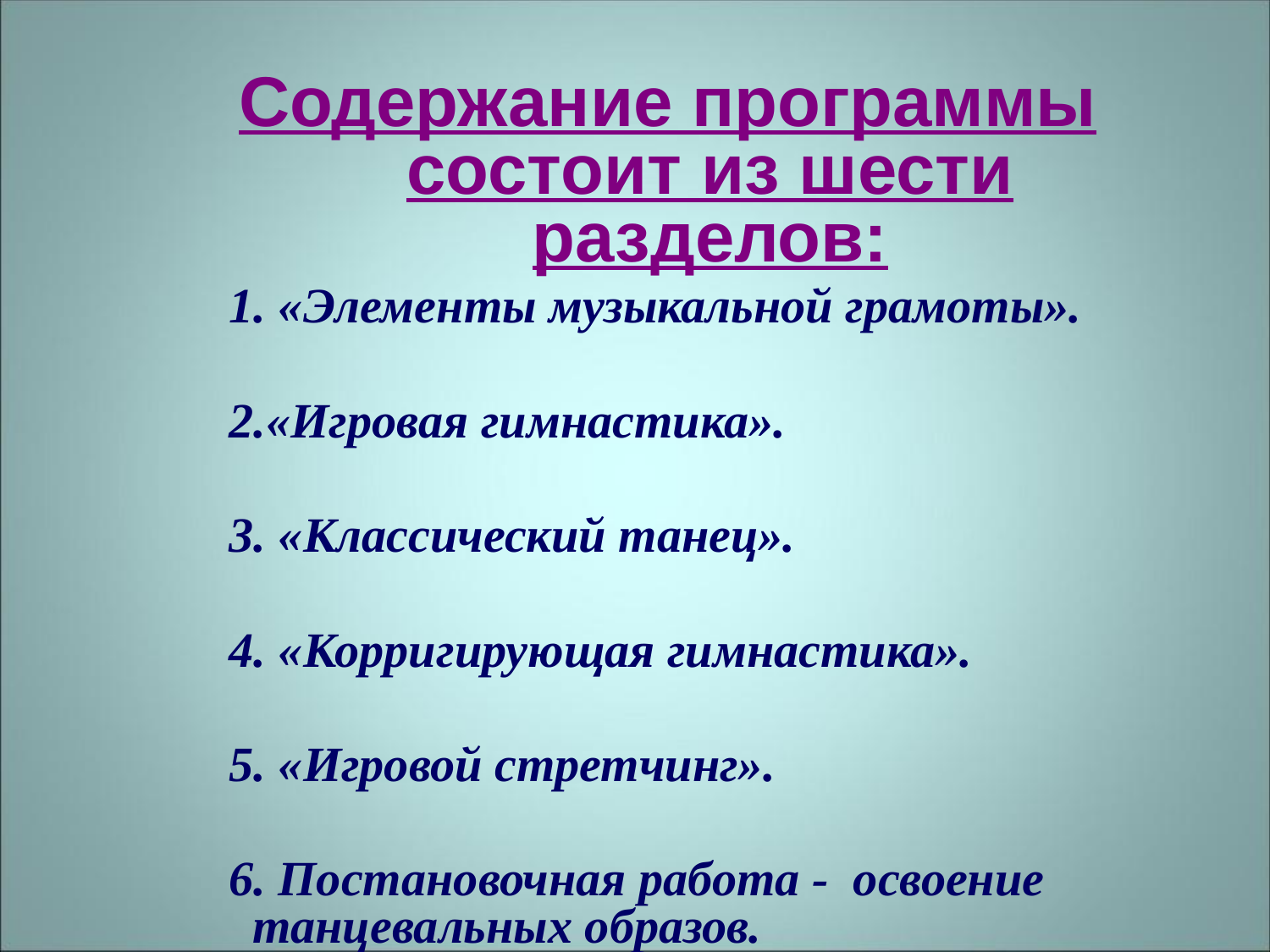

Содержание программы состоит из шести разделов:
     1. «Элементы музыкальной грамоты».

     2.«Игровая гимнастика».

     3. «Классический танец».

     4. «Корригирующая гимнастика».

     5. «Игровой стретчинг».

     6. Постановочная работа -  освоение танцевальных образов.

.